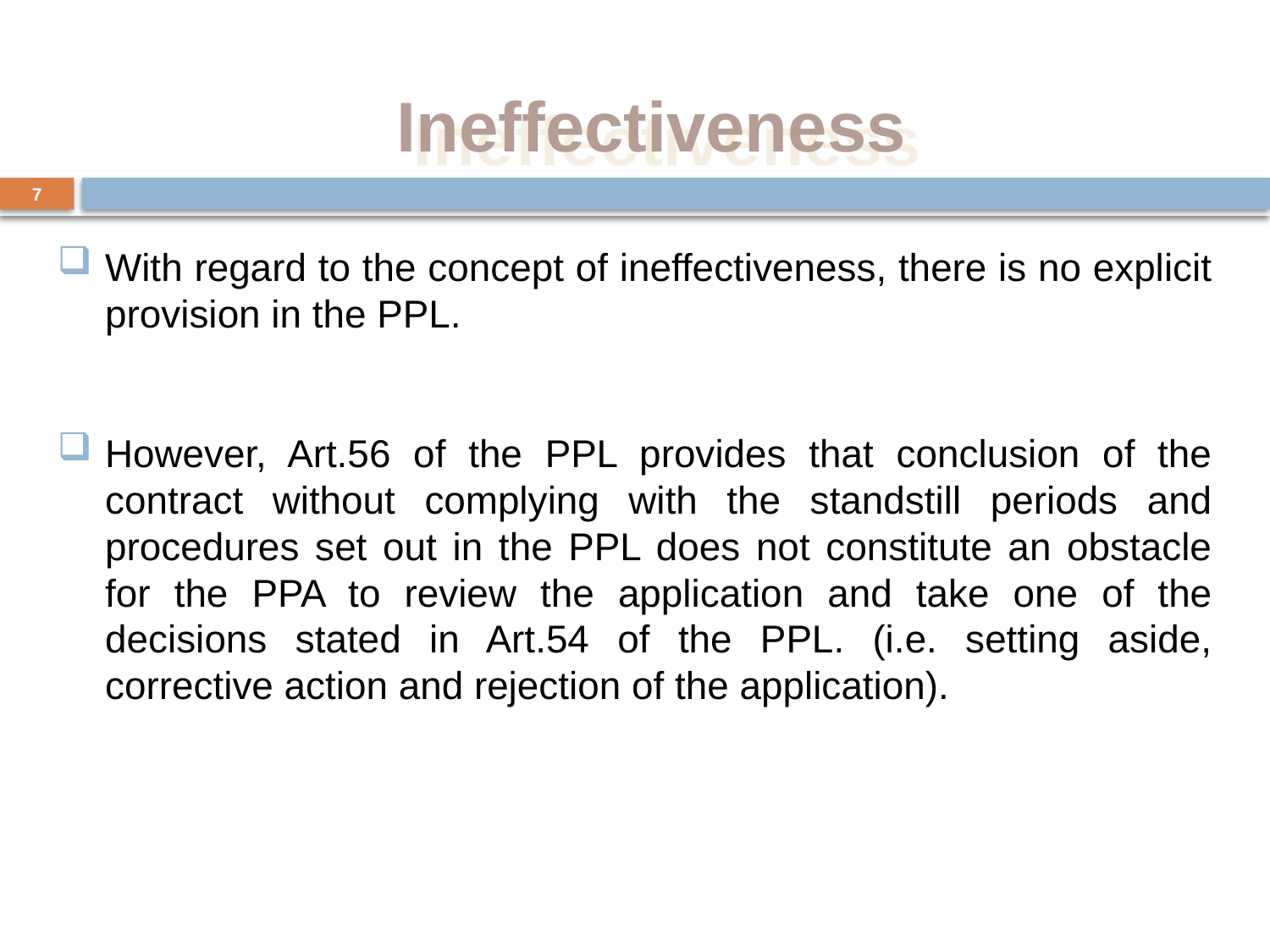

# Ineffectiveness
7
With regard to the concept of ineffectiveness, there is no explicit provision in the PPL.

However, Art.56 of the PPL provides that conclusion of the contract without complying with the standstill periods and procedures set out in the PPL does not constitute an obstacle for the PPA to review the application and take one of the decisions stated in Art.54 of the PPL. (i.e. setting aside, corrective action and rejection of the application).